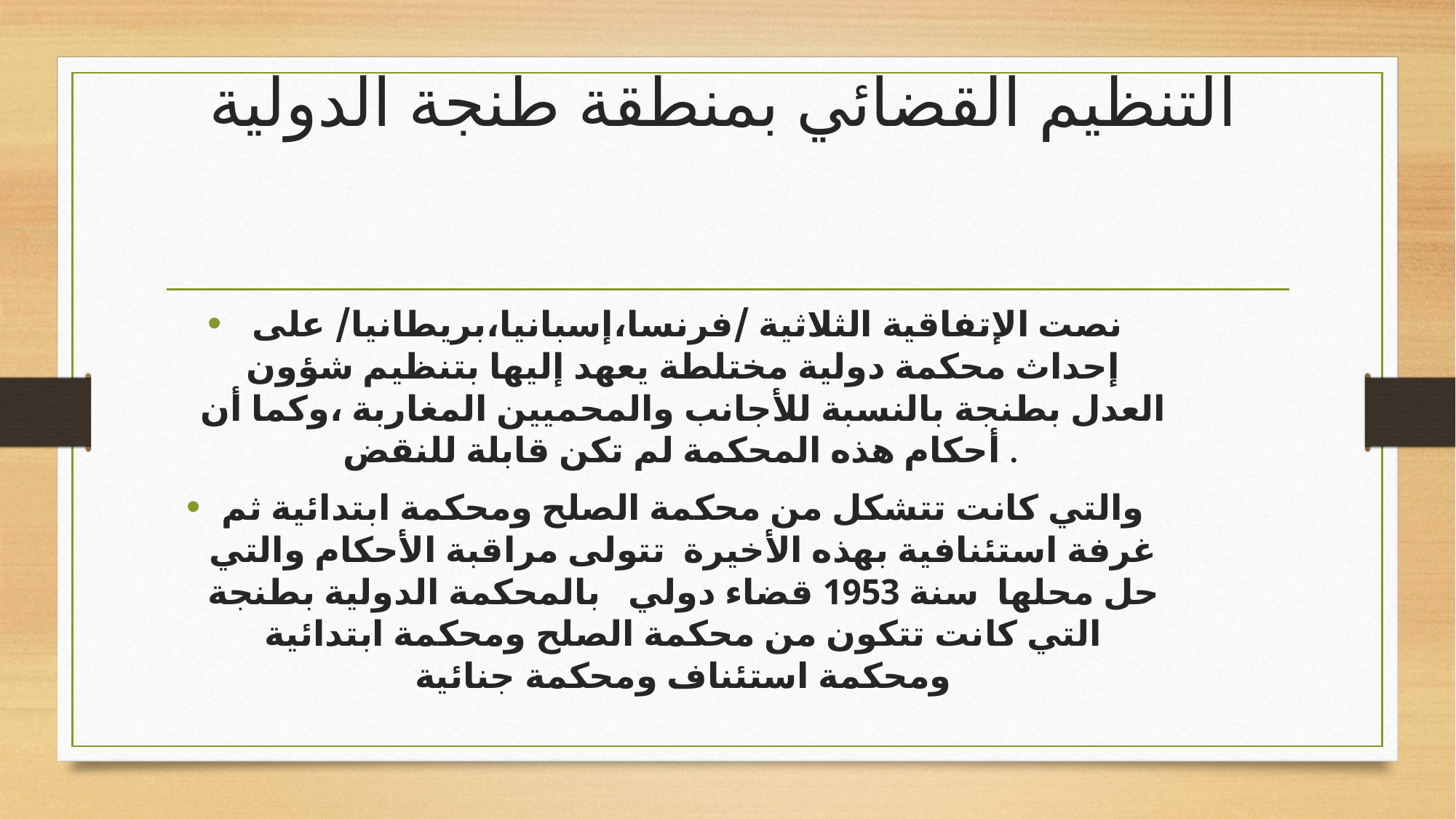

# التنظيم القضائي بمنطقة طنجة الدولية

نصت الإتفاقية الثلاثية /فرنسا،إسبانيا،بريطانيا/ على  إحداث محكمة دولية مختلطة يعهد إليها بتنظيم شؤون العدل بطنجة بالنسبة للأجانب والمحميين المغاربة ،وكما أن أحكام هذه المحكمة لم تكن قابلة للنقض .
والتي كانت تتشكل من محكمة الصلح ومحكمة ابتدائية ثم غرفة استئنافية بهذه الأخيرة  تتولى مراقبة الأحكام والتي حل محلها  سنة 1953 قضاء دولي   بالمحكمة الدولية بطنجة التي كانت تتكون من محكمة الصلح ومحكمة ابتدائية ومحكمة استئناف ومحكمة جنائية